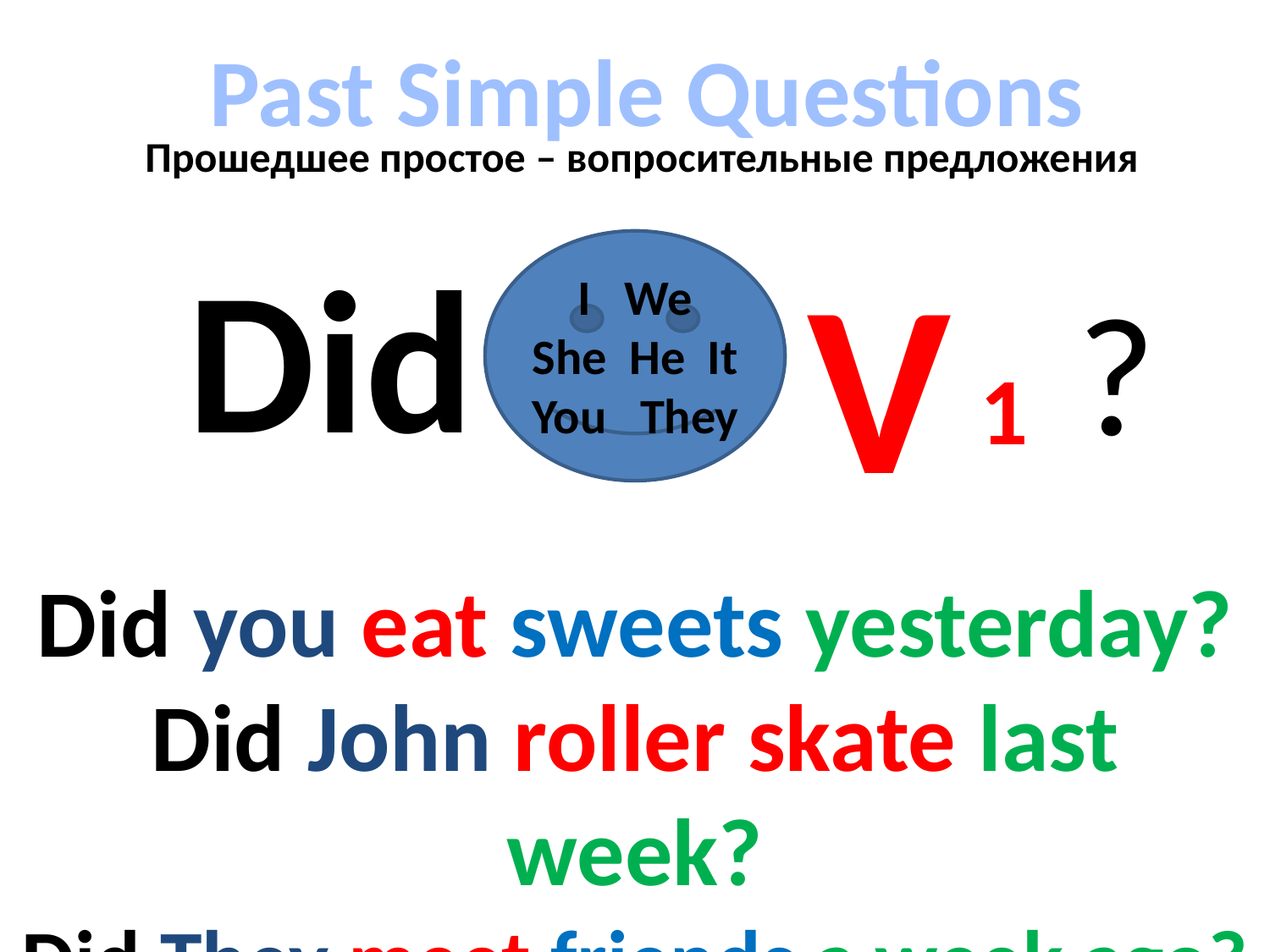

Past Simple Questions
Прошедшее простое – вопросительные предложения
V
Did

I   We
She  He  It
You   They
?
1
Did you eat sweets yesterday?
Did John roller skate last week?
Did They meet friends a week ago?